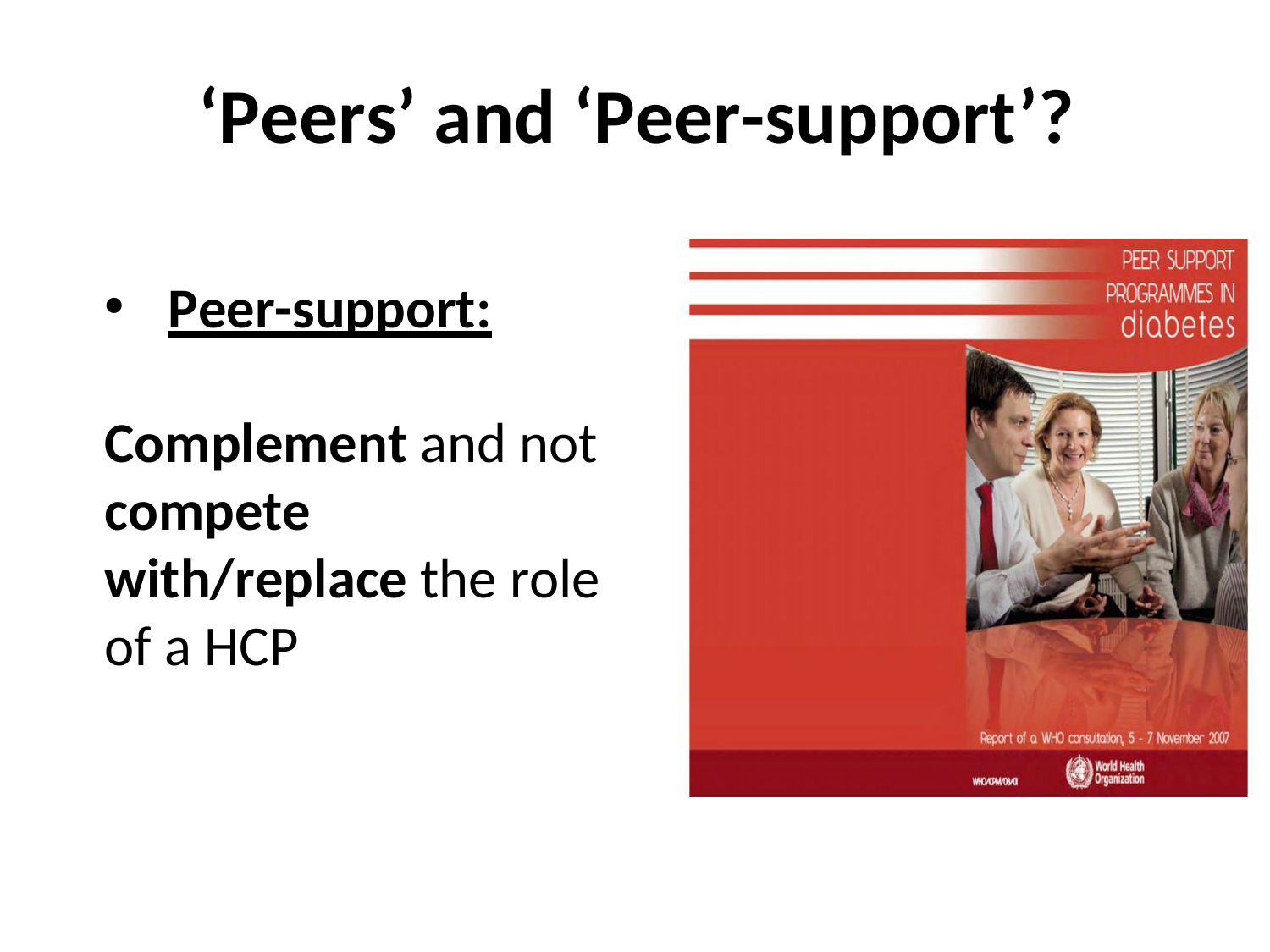

# ‘Peers’ and ‘Peer-support’?

Peer-support:

Complement and not compete with/replace the role of a HCP